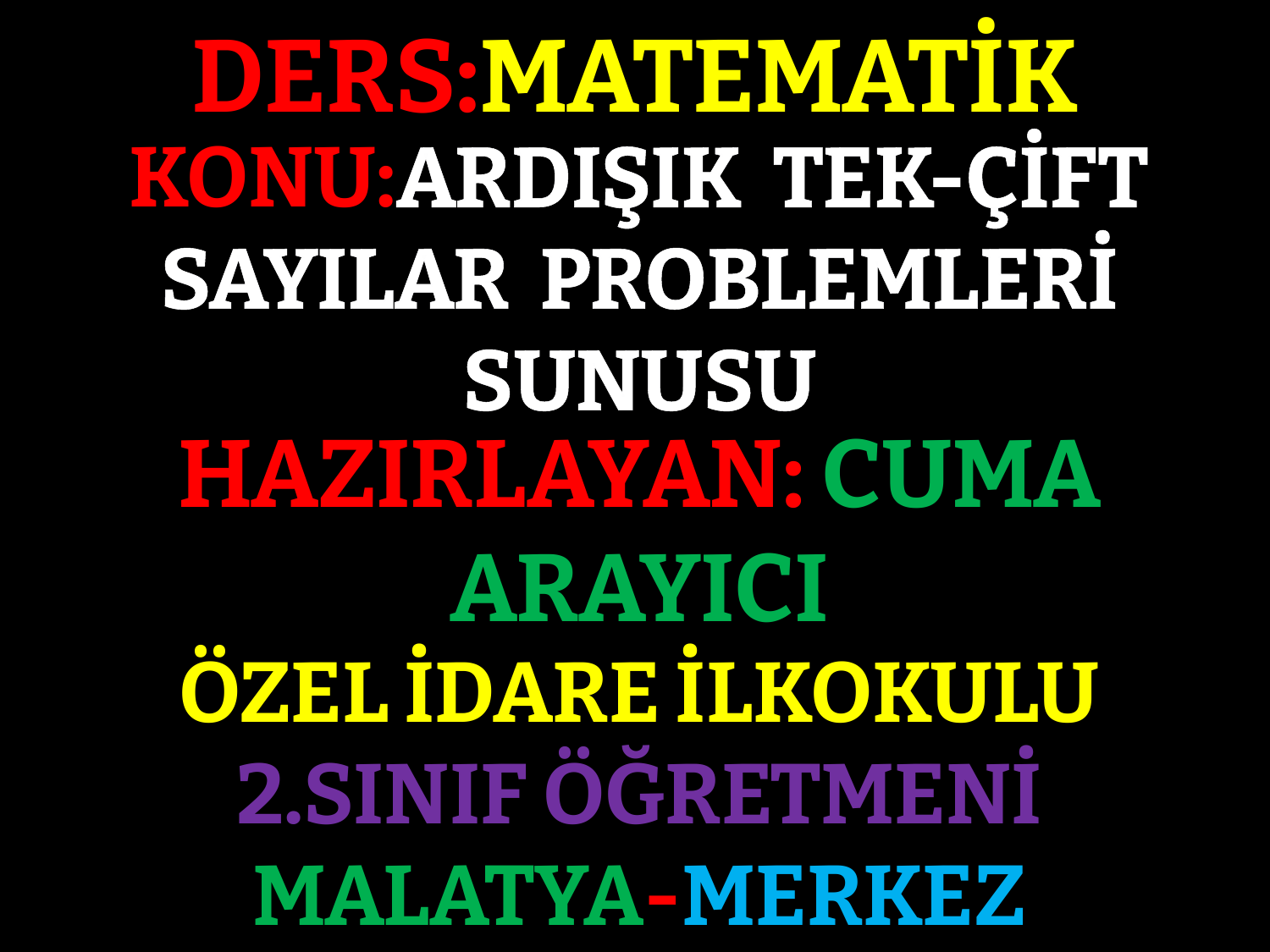

DERS:MATEMATİK
KONU:ARDIŞIK  TEK-ÇİFT SAYILAR  PROBLEMLERİ SUNUSU
#
HAZIRLAYAN: CUMA ARAYICI
ÖZEL İDARE İLKOKULU
2.SINIF ÖĞRETMENİ
MALATYA-MERKEZ